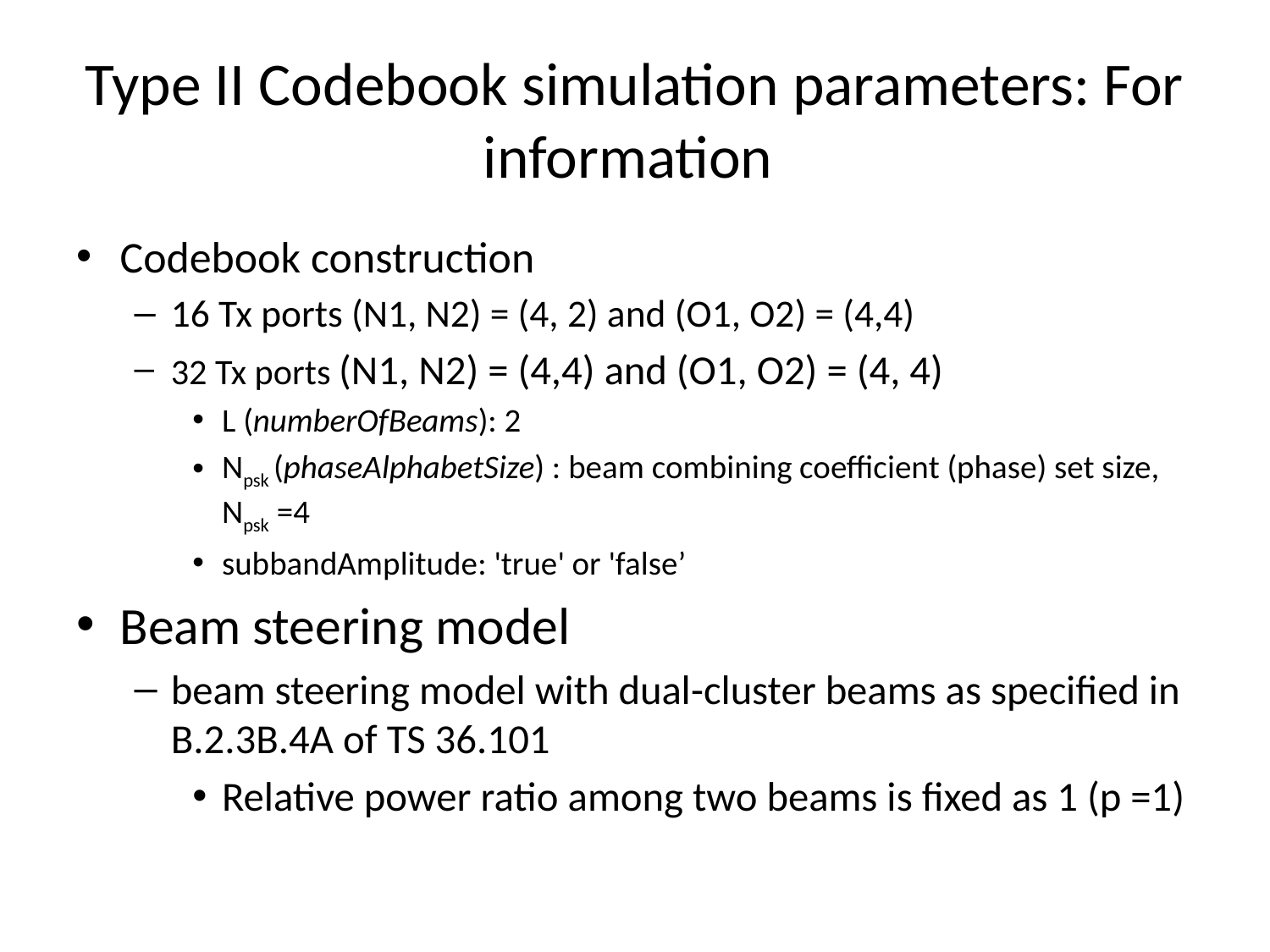

# Type II Codebook simulation parameters: For information
Codebook construction
16 Tx ports (N1, N2) = (4, 2) and (O1, O2) = (4,4)
32 Tx ports (N1, N2) = (4,4) and (O1, O2) = (4, 4)
L (numberOfBeams): 2
Npsk (phaseAlphabetSize) : beam combining coefficient (phase) set size, Npsk =4
subbandAmplitude: 'true' or 'false’
Beam steering model
beam steering model with dual-cluster beams as specified in B.2.3B.4A of TS 36.101
Relative power ratio among two beams is fixed as 1 (p =1)